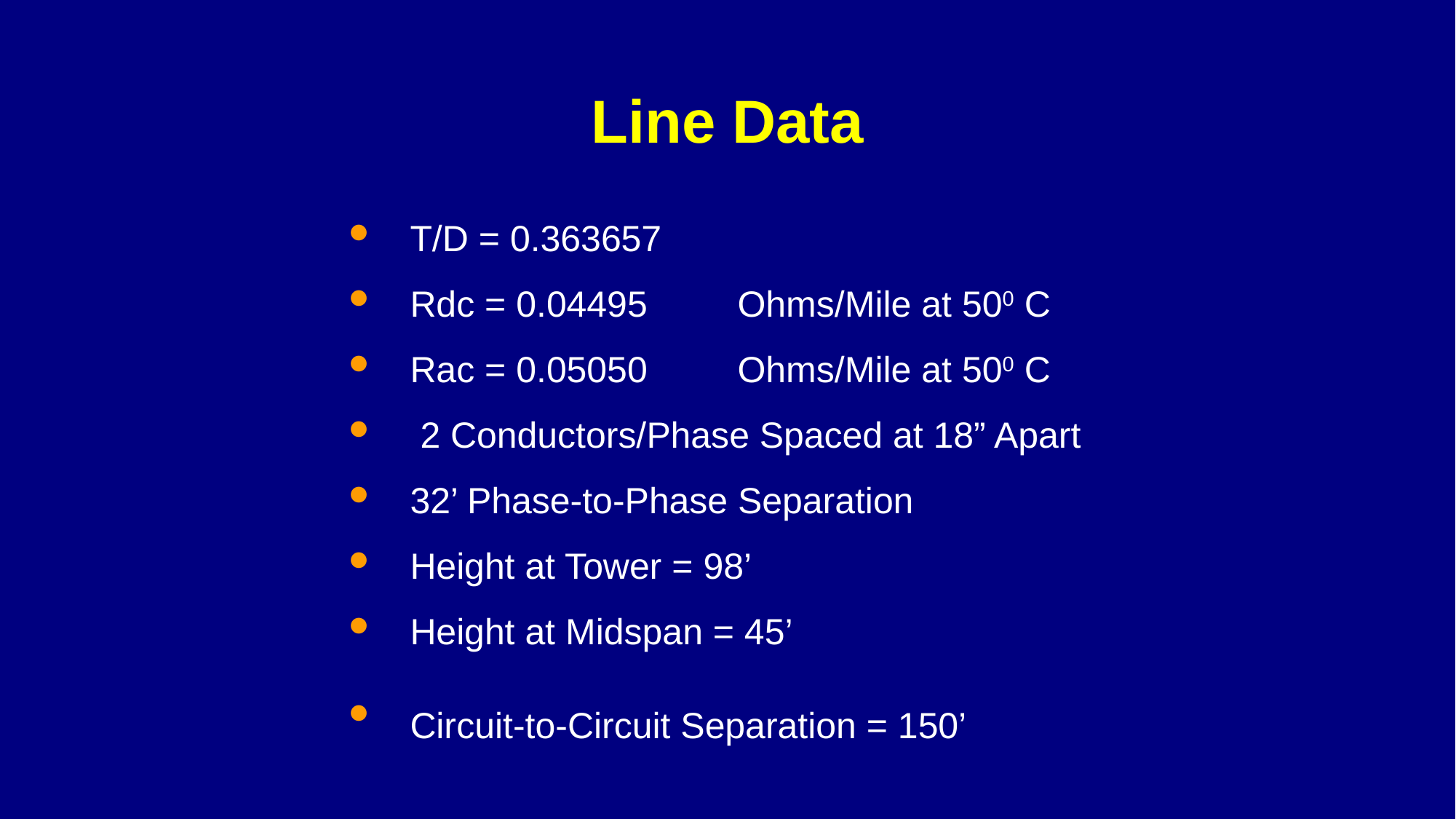

# Line Data
T/D = 0.363657
Rdc = 0.04495 	Ohms/Mile at 500 C
Rac = 0.05050	Ohms/Mile at 500 C
 2 Conductors/Phase Spaced at 18” Apart
32’ Phase-to-Phase Separation
Height at Tower = 98’
Height at Midspan = 45’
Circuit-to-Circuit Separation = 150’